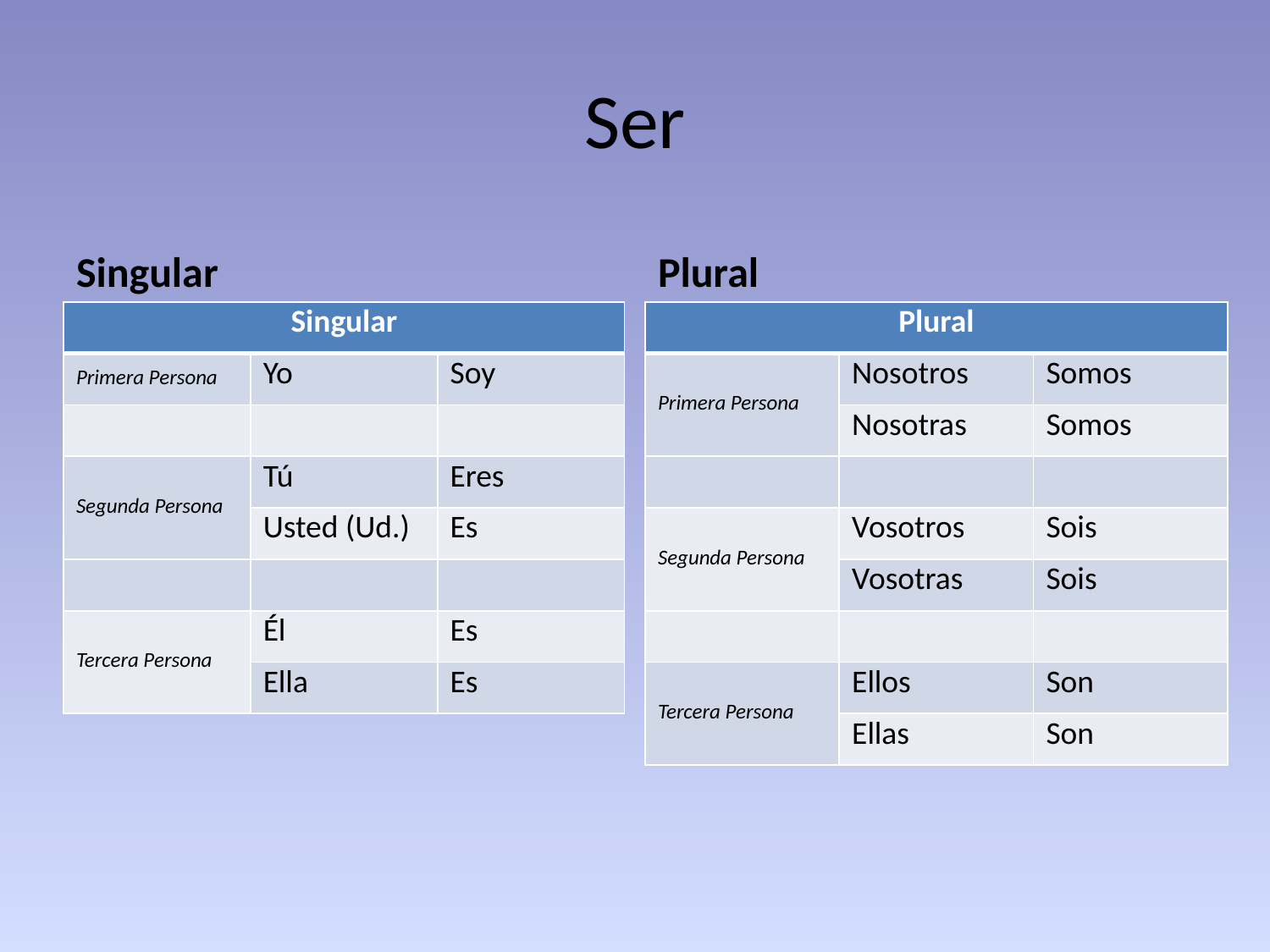

# Ser
Singular
Plural
| Singular |  |  |
| --- | --- | --- |
| Primera Persona | Yo | Soy |
|  |  |  |
| Segunda Persona | Tú | Eres |
|  | Usted (Ud.) | Es |
|  |  |  |
| Tercera Persona | Él | Es |
|  | Ella | Es |
| Plural |  |  |
| --- | --- | --- |
| Primera Persona | Nosotros | Somos |
|  | Nosotras | Somos |
|  |  |  |
| Segunda Persona | Vosotros | Sois |
|  | Vosotras | Sois |
|  |  |  |
| Tercera Persona | Ellos | Son |
|  | Ellas | Son |